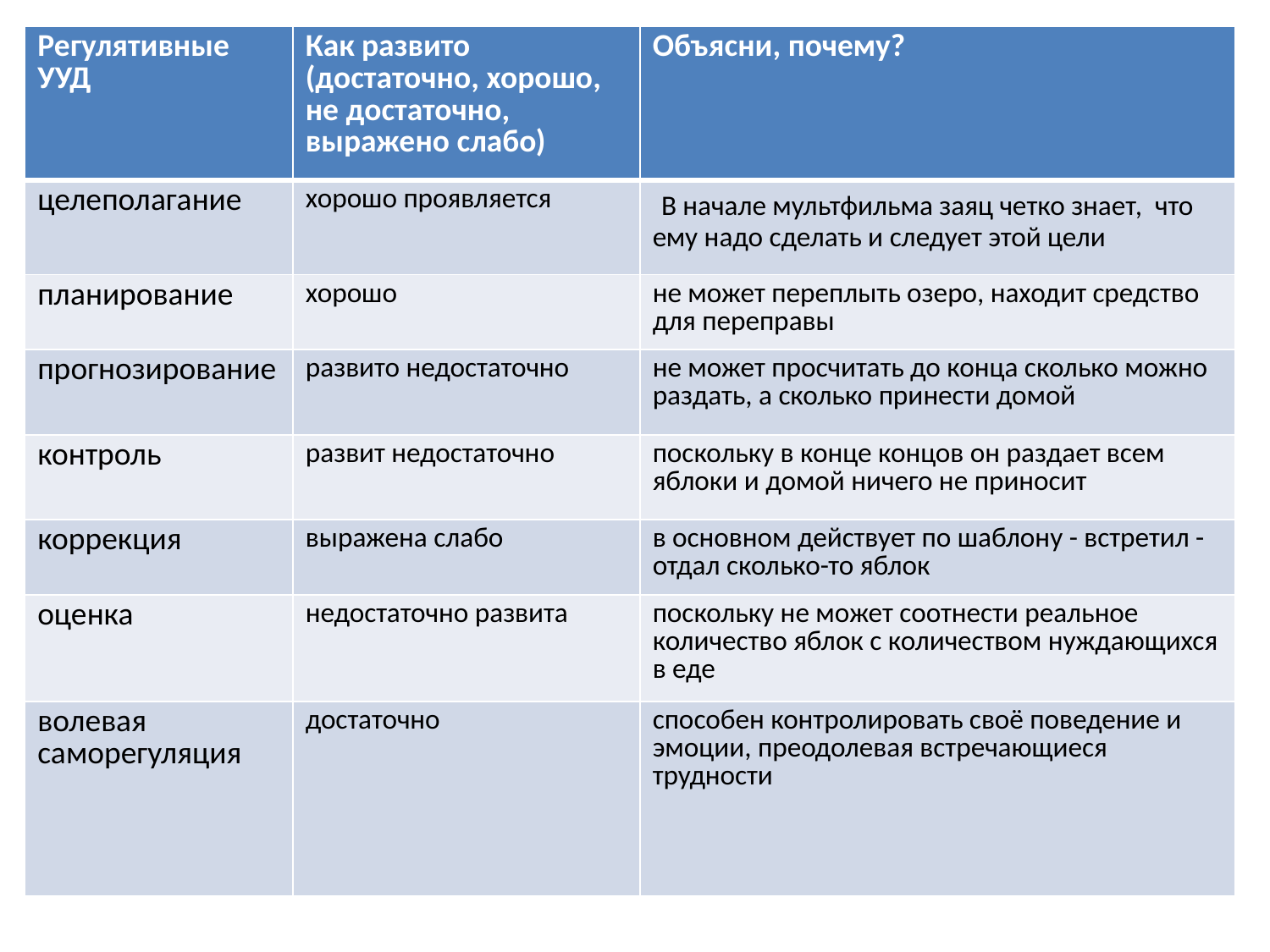

| Регулятивные УУД | Как развито (достаточно, хорошо, не достаточно, выражено слабо) | Объясни, почему? |
| --- | --- | --- |
| целеполагание | хорошо проявляется | В начале мультфильма заяц четко знает, что ему надо сделать и следует этой цели |
| планирование | хорошо | не может переплыть озеро, находит средство для переправы |
| прогнозирование | развито недостаточно | не может просчитать до конца сколько можно раздать, а сколько принести домой |
| контроль | развит недостаточно | поскольку в конце концов он раздает всем яблоки и домой ничего не приносит |
| коррекция | выражена слабо | в основном действует по шаблону - встретил - отдал сколько-то яблок |
| оценка | недостаточно развита | поскольку не может соотнести реальное количество яблок с количеством нуждающихся в еде |
| волевая саморегуляция | достаточно | способен контролировать своё поведение и эмоции, преодолевая встречающиеся трудности |
#